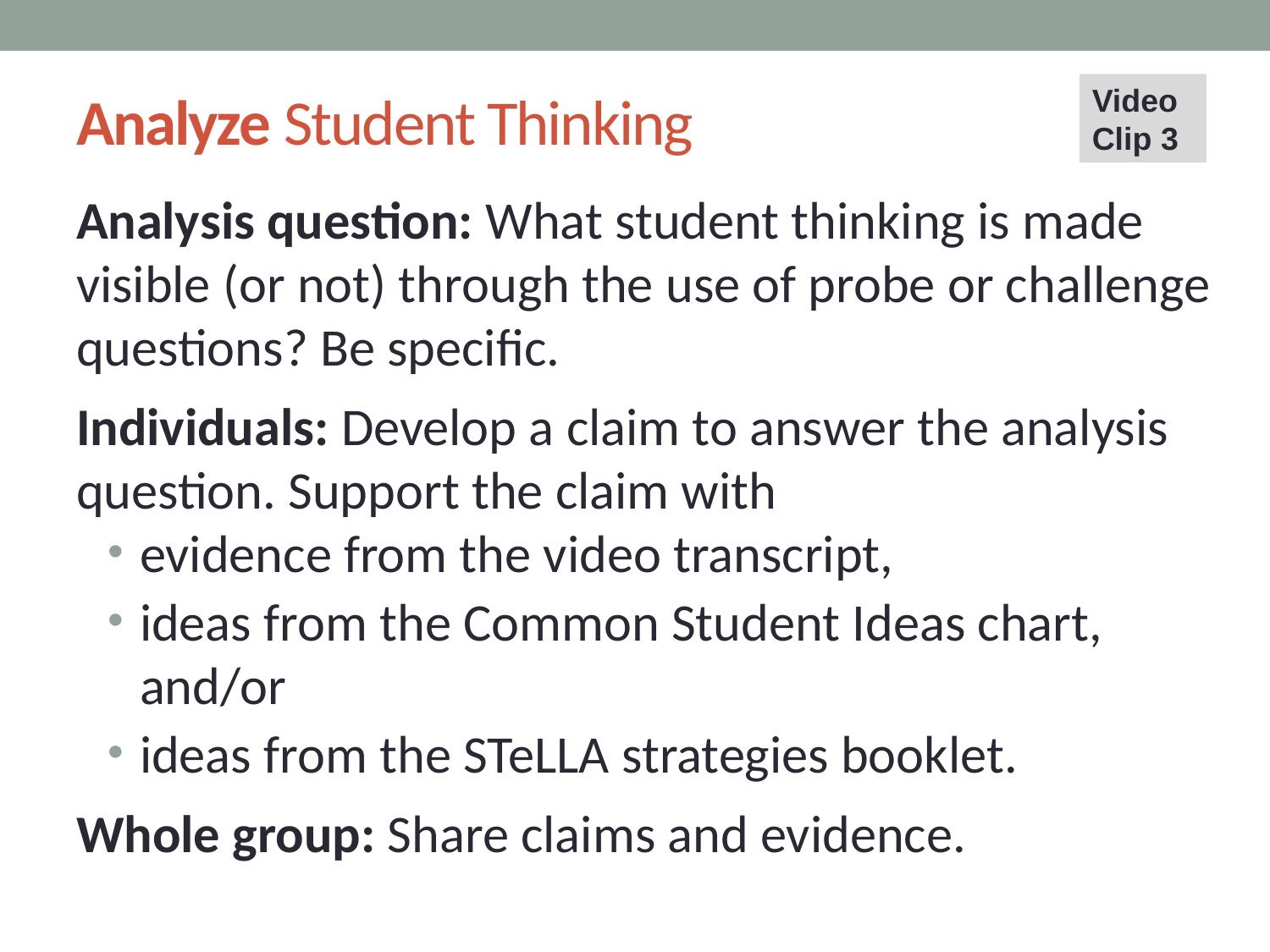

# Analyze Student Thinking
Video Clip 3
Analysis question: What student thinking is made visible (or not) through the use of probe or challenge questions? Be specific.
Individuals: Develop a claim to answer the analysis question. Support the claim with
evidence from the video transcript,
ideas from the Common Student Ideas chart, and/or
ideas from the STeLLA strategies booklet.
Whole group: Share claims and evidence.